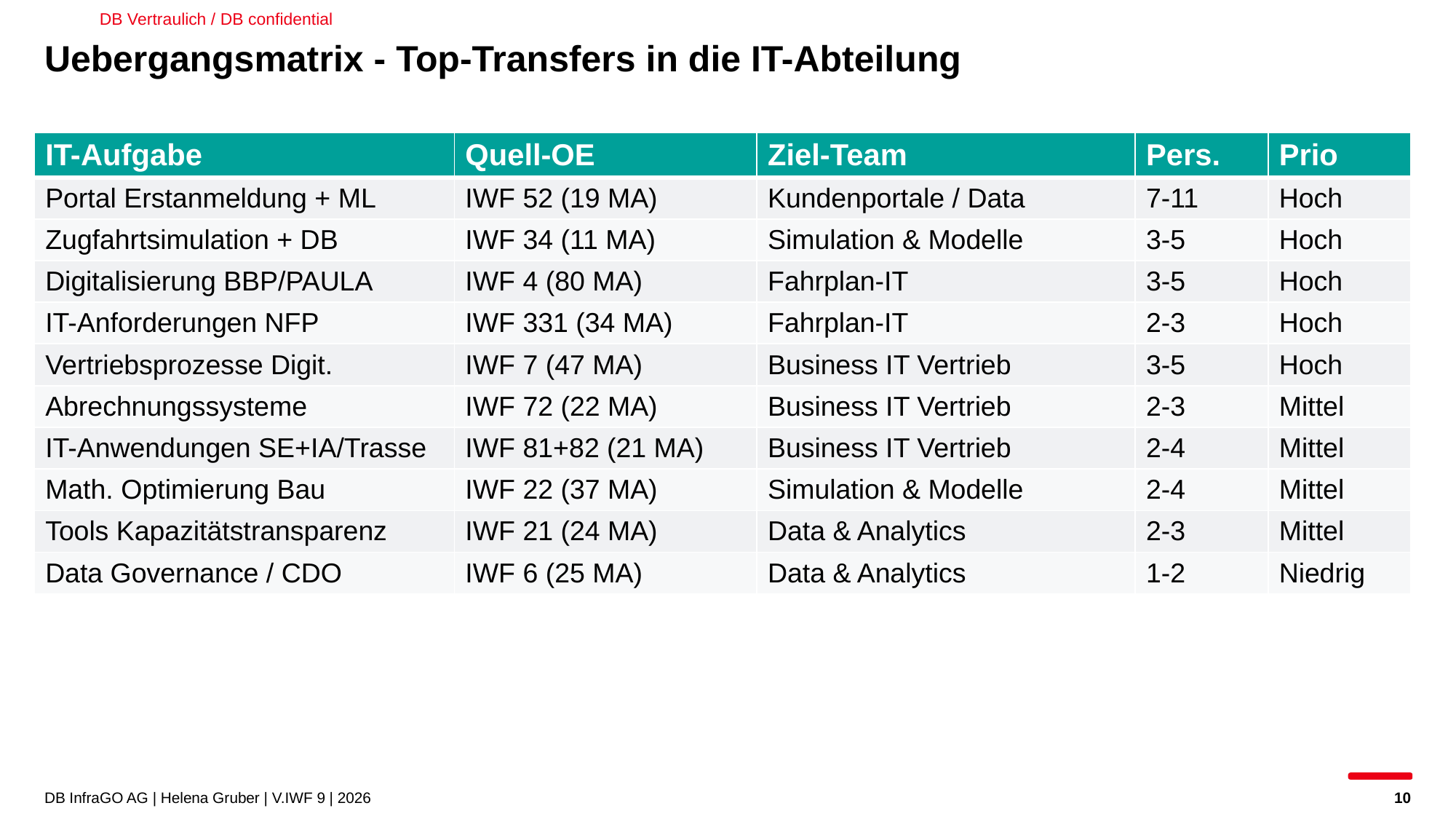

DB Vertraulich / DB confidential
# Uebergangsmatrix - Top-Transfers in die IT-Abteilung
| IT-Aufgabe | Quell-OE | Ziel-Team | Pers. | Prio |
| --- | --- | --- | --- | --- |
| Portal Erstanmeldung + ML | IWF 52 (19 MA) | Kundenportale / Data | 7-11 | Hoch |
| Zugfahrtsimulation + DB | IWF 34 (11 MA) | Simulation & Modelle | 3-5 | Hoch |
| Digitalisierung BBP/PAULA | IWF 4 (80 MA) | Fahrplan-IT | 3-5 | Hoch |
| IT-Anforderungen NFP | IWF 331 (34 MA) | Fahrplan-IT | 2-3 | Hoch |
| Vertriebsprozesse Digit. | IWF 7 (47 MA) | Business IT Vertrieb | 3-5 | Hoch |
| Abrechnungssysteme | IWF 72 (22 MA) | Business IT Vertrieb | 2-3 | Mittel |
| IT-Anwendungen SE+IA/Trasse | IWF 81+82 (21 MA) | Business IT Vertrieb | 2-4 | Mittel |
| Math. Optimierung Bau | IWF 22 (37 MA) | Simulation & Modelle | 2-4 | Mittel |
| Tools Kapazitätstransparenz | IWF 21 (24 MA) | Data & Analytics | 2-3 | Mittel |
| Data Governance / CDO | IWF 6 (25 MA) | Data & Analytics | 1-2 | Niedrig |
DB InfraGO AG | Helena Gruber | V.IWF 9 | 2026
10